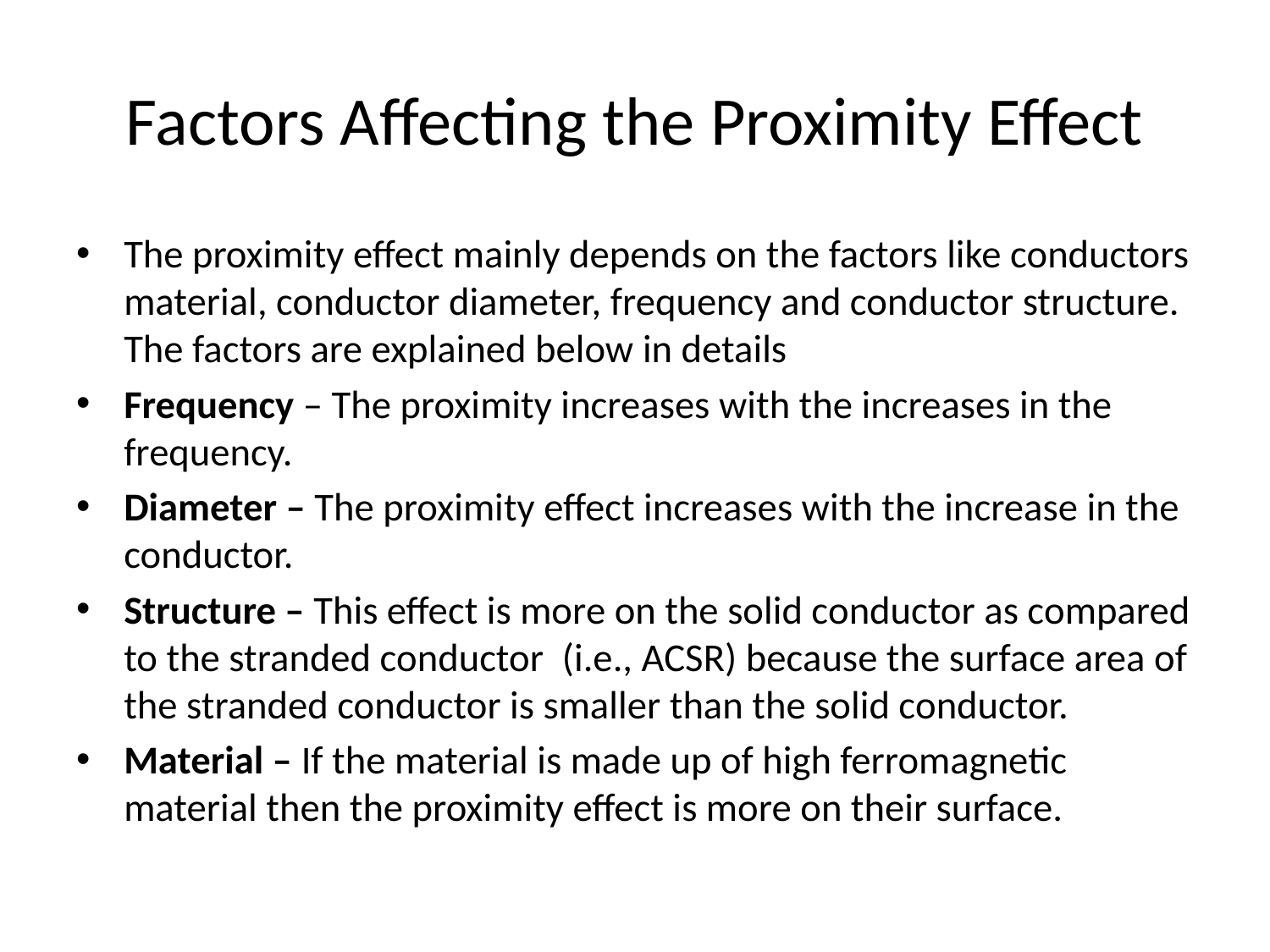

# Factors Affecting the Proximity Effect
The proximity effect mainly depends on the factors like conductors material, conductor diameter, frequency and conductor structure. The factors are explained below in details
Frequency – The proximity increases with the increases in the frequency.
Diameter – The proximity effect increases with the increase in the conductor.
Structure – This effect is more on the solid conductor as compared to the stranded conductor  (i.e., ACSR) because the surface area of the stranded conductor is smaller than the solid conductor.
Material – If the material is made up of high ferromagnetic material then the proximity effect is more on their surface.